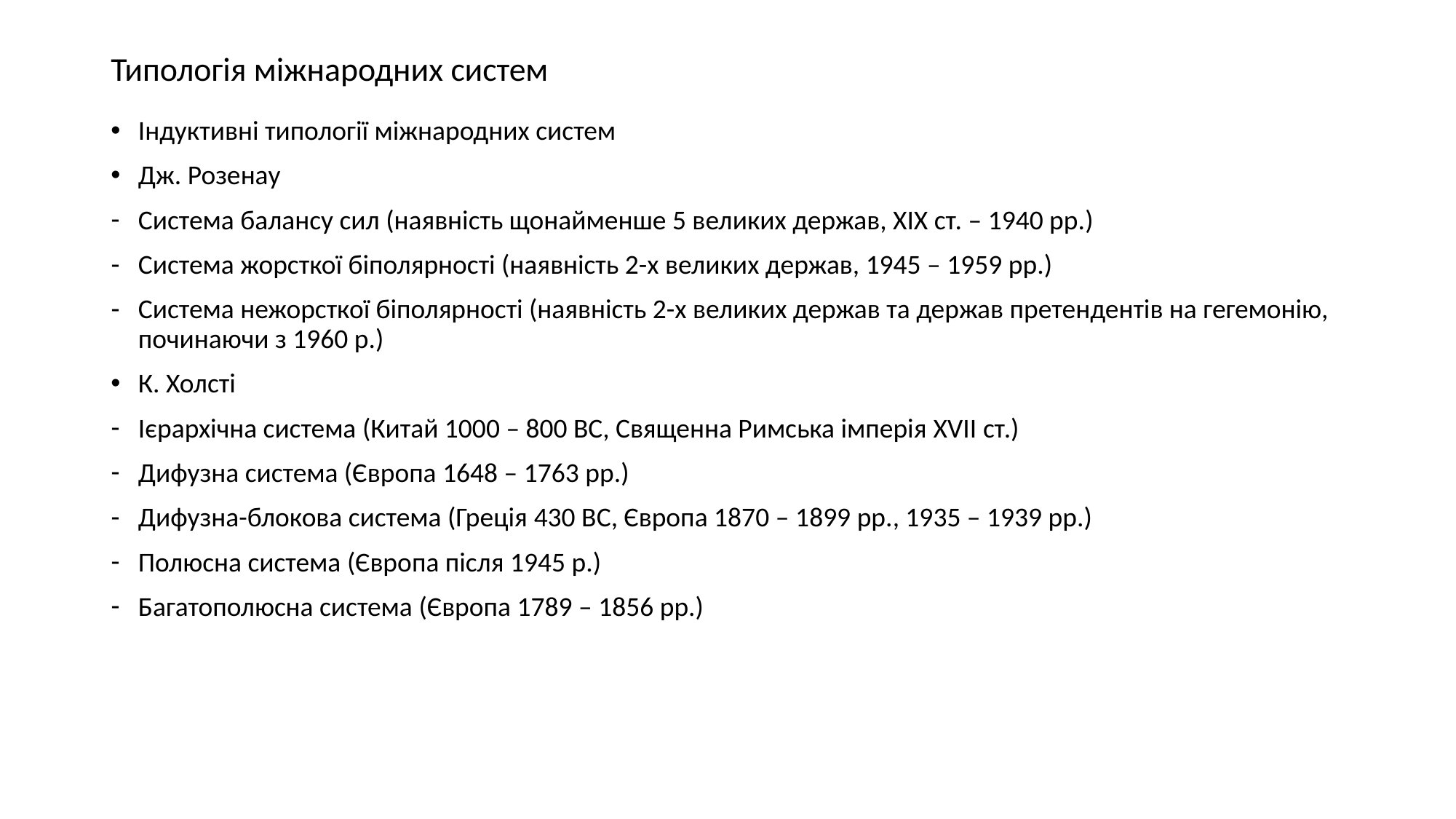

# Типологія міжнародних систем
Індуктивні типології міжнародних систем
Дж. Розенау
Система балансу сил (наявність щонайменше 5 великих держав, ХІХ ст. – 1940 рр.)
Система жорсткої біполярності (наявність 2-х великих держав, 1945 – 1959 рр.)
Система нежорсткої біполярності (наявність 2-х великих держав та держав претендентів на гегемонію, починаючи з 1960 р.)
К. Холсті
Ієрархічна система (Китай 1000 – 800 ВС, Священна Римська імперія XVII ст.)
Дифузна система (Європа 1648 – 1763 рр.)
Дифузна-блокова система (Греція 430 BC, Європа 1870 – 1899 рр., 1935 – 1939 рр.)
Полюсна система (Європа після 1945 р.)
Багатополюсна система (Європа 1789 – 1856 рр.)